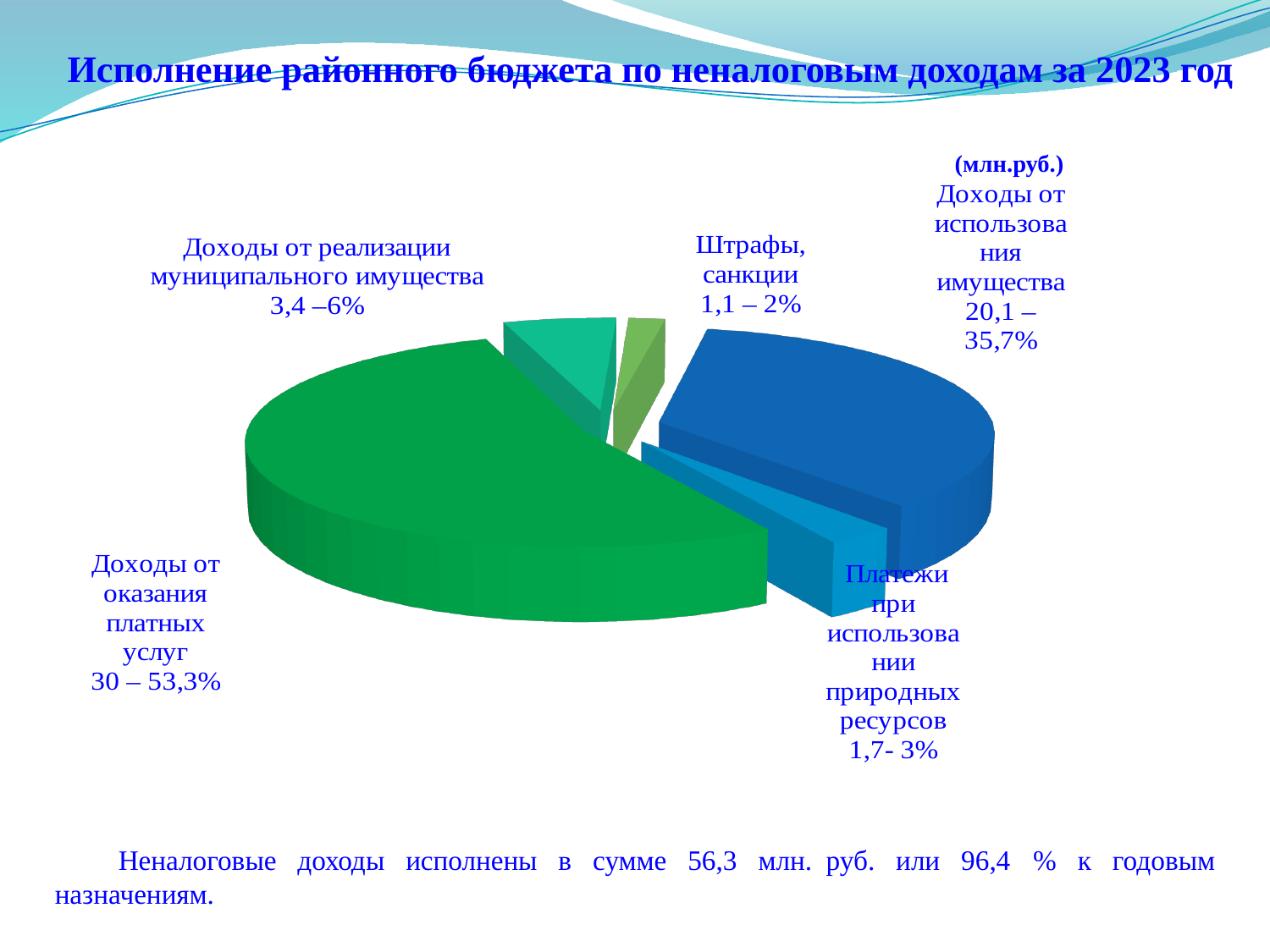

# Исполнение районного бюджета по неналоговым доходам за 2023 год (млн.руб.)

[unsupported chart]

Неналоговые доходы исполнены в сумме 56,3 млн.  руб. или 96,4 % к годовым назначениям.